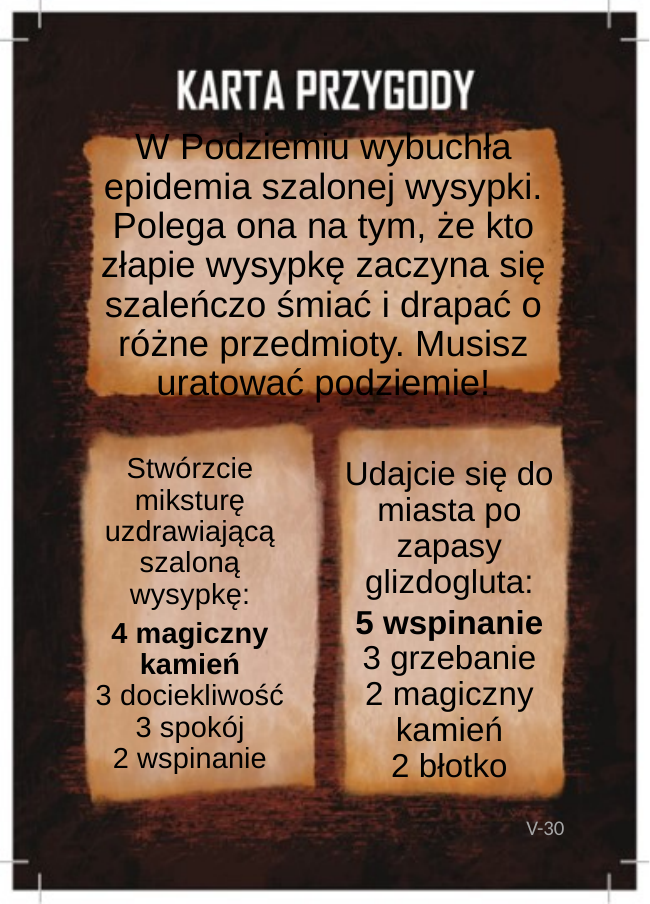

# W Podziemiu wybuchła epidemia szalonej wysypki. Polega ona na tym, że kto złapie wysypkę zaczyna się szaleńczo śmiać i drapać o różne przedmioty. Musisz uratować podziemie!
Stwórzcie miksturę uzdrawiającą szaloną wysypkę:
4 magiczny kamień
3 dociekliwość
3 spokój
2 wspinanie
Udajcie się do miasta po zapasy glizdogluta:
5 wspinanie
3 grzebanie
2 magiczny kamień
2 błotko
V-30